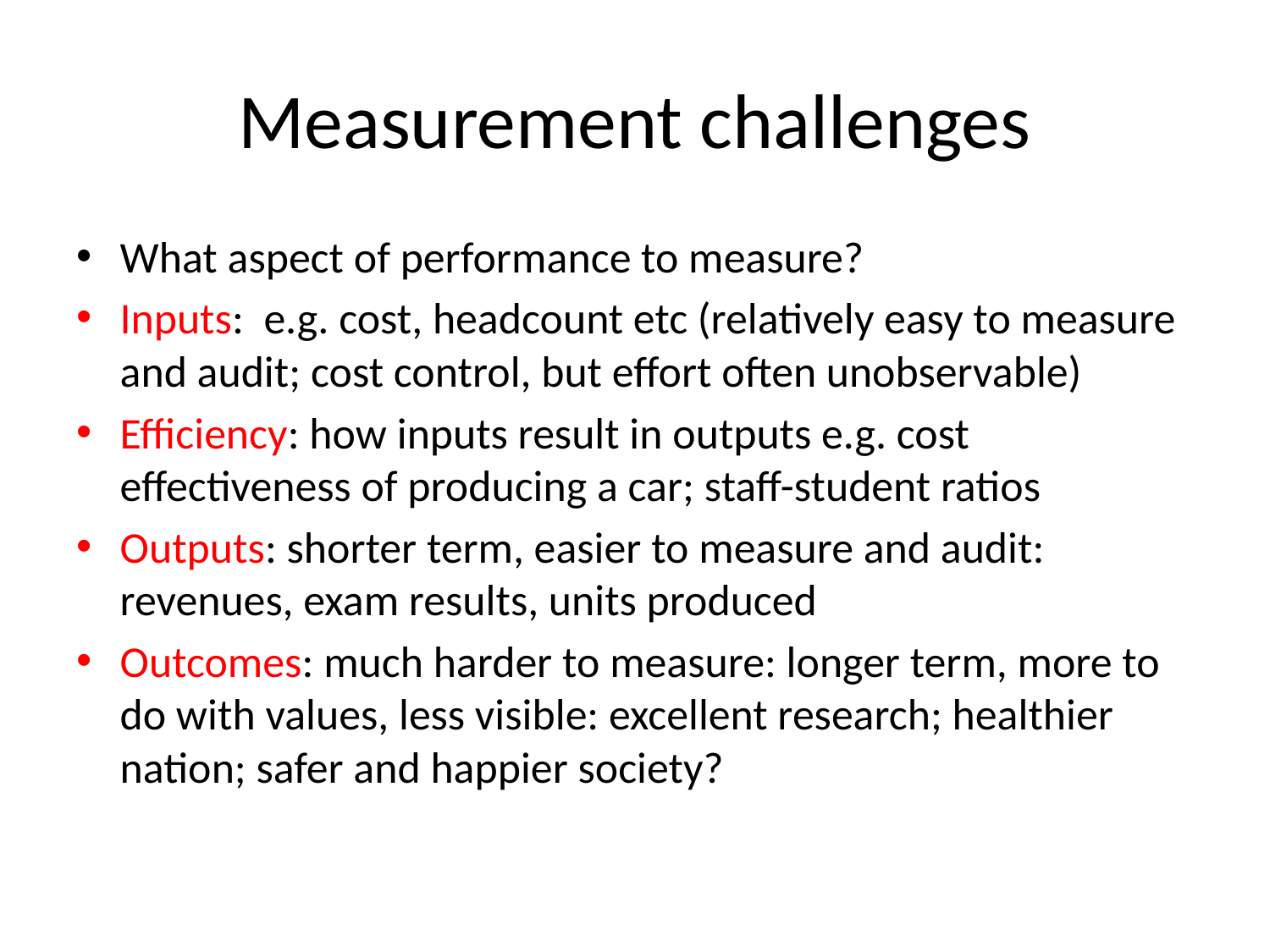

# Measurement challenges
What aspect of performance to measure?
Inputs:  e.g. cost, headcount etc (relatively easy to measure and audit; cost control, but effort often unobservable)
Efficiency: how inputs result in outputs e.g. cost effectiveness of producing a car; staff-student ratios
Outputs: shorter term, easier to measure and audit: revenues, exam results, units produced
Outcomes: much harder to measure: longer term, more to do with values, less visible: excellent research; healthier nation; safer and happier society?